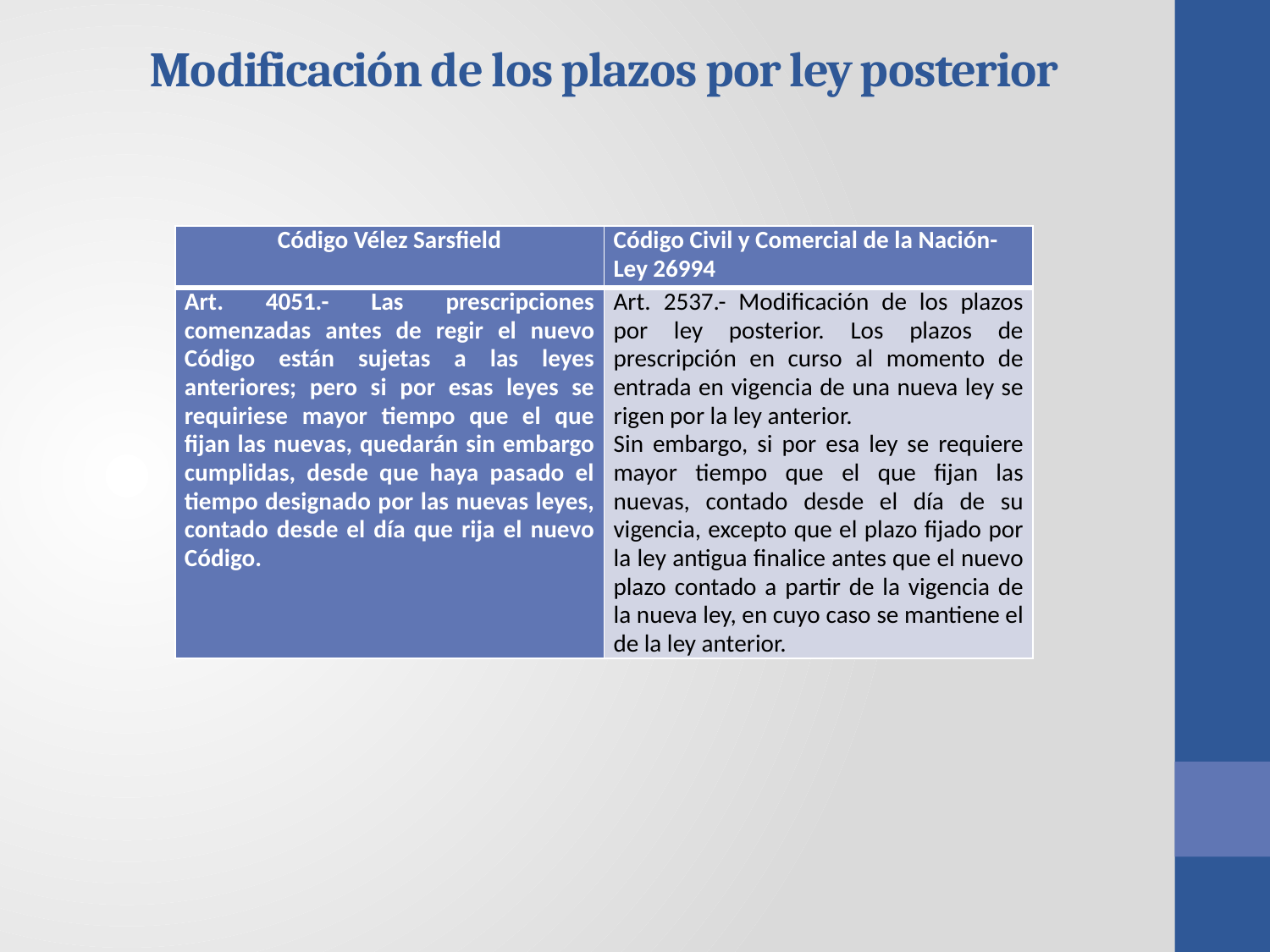

| Código Vélez Sarsfield | Código Civil y Comercial de la Nación-Ley 26994 |
| --- | --- |
| Art. 4051.- Las prescripciones comenzadas antes de regir el nuevo Código están sujetas a las leyes anteriores; pero si por esas leyes se requiriese mayor tiempo que el que fijan las nuevas, quedarán sin embargo cumplidas, desde que haya pasado el tiempo designado por las nuevas leyes, contado desde el día que rija el nuevo Código. | Art. 2537.- Modificación de los plazos por ley posterior. Los plazos de prescripción en curso al momento de entrada en vigencia de una nueva ley se rigen por la ley anterior. Sin embargo, si por esa ley se requiere mayor tiempo que el que fijan las nuevas, contado desde el día de su vigencia, excepto que el plazo fijado por la ley antigua finalice antes que el nuevo plazo contado a partir de la vigencia de la nueva ley, en cuyo caso se mantiene el de la ley anterior. |
# Modificación de los plazos por ley posterior